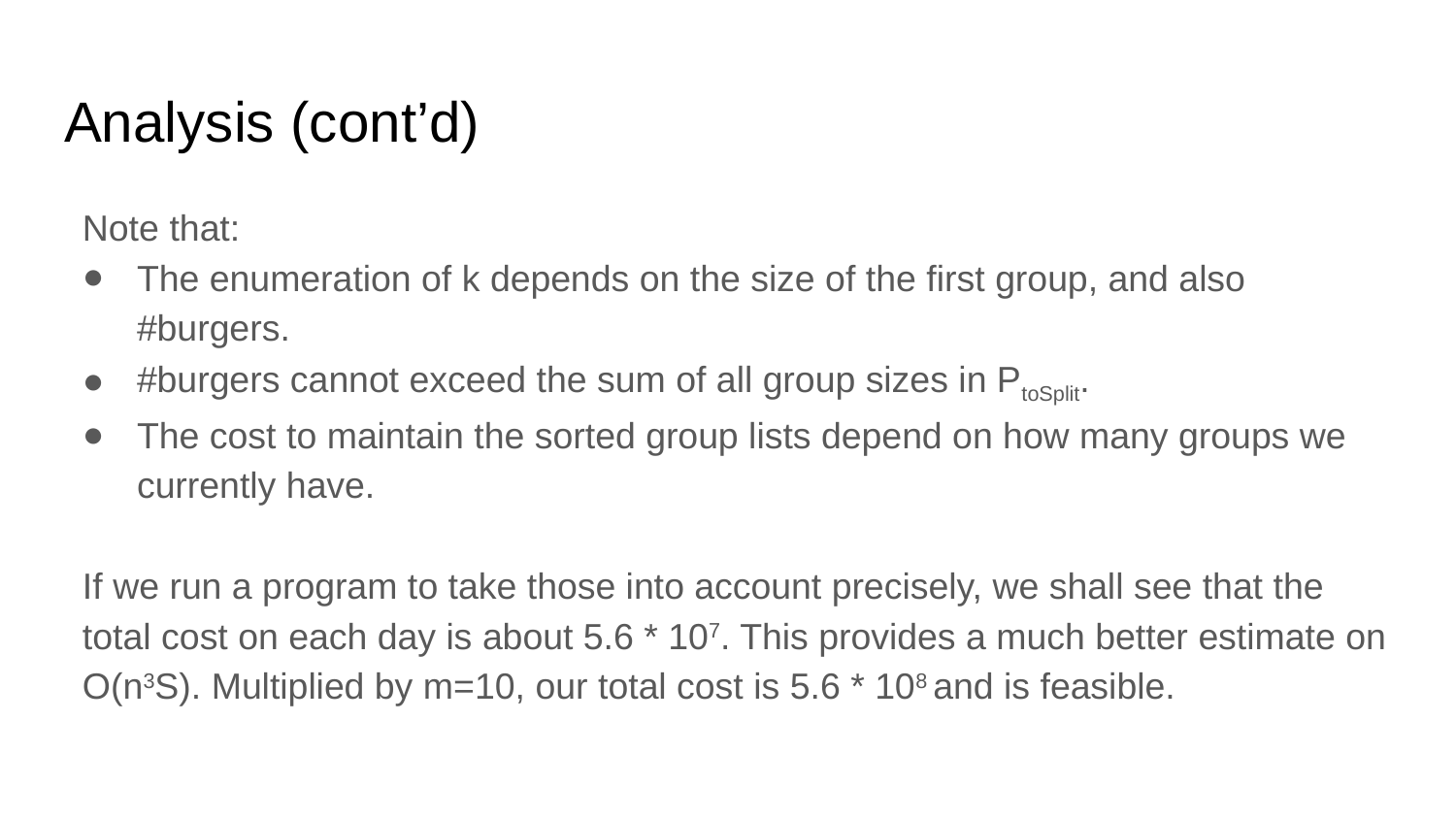

# Analysis (cont’d)
Note that:
The enumeration of k depends on the size of the first group, and also #burgers.
#burgers cannot exceed the sum of all group sizes in PtoSplit.
The cost to maintain the sorted group lists depend on how many groups we currently have.

If we run a program to take those into account precisely, we shall see that the total cost on each day is about 5.6 * 107. This provides a much better estimate on O(n3S). Multiplied by m=10, our total cost is 5.6 * 108 and is feasible.